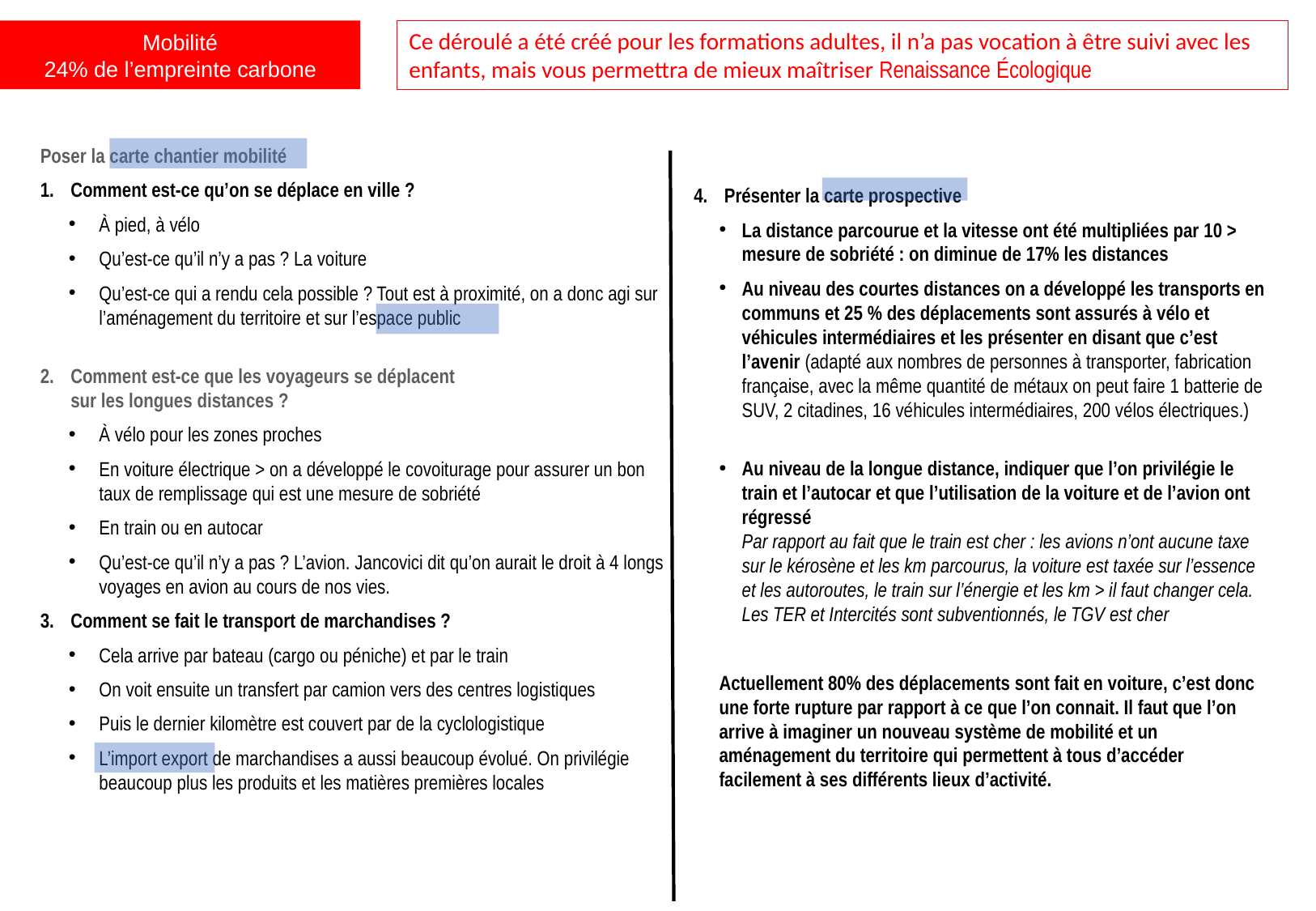

Mobilité
24% de l’empreinte carbone
Ce déroulé a été créé pour les formations adultes, il n’a pas vocation à être suivi avec les enfants, mais vous permettra de mieux maîtriser Renaissance écologique
Poser la carte chantier mobilité
Comment est-ce qu’on se déplace en ville ?
À pied, à vélo
Qu’est-ce qu’il n’y a pas ? La voiture
Qu’est-ce qui a rendu cela possible ? Tout est à proximité, on a donc agi sur l’aménagement du territoire et sur l’espace public
Comment est-ce que les voyageurs se déplacent
sur les longues distances ?
À vélo pour les zones proches
En voiture électrique > on a développé le covoiturage pour assurer un bon taux de remplissage qui est une mesure de sobriété
En train ou en autocar
Qu’est-ce qu’il n’y a pas ? L’avion. Jancovici dit qu’on aurait le droit à 4 longs voyages en avion au cours de nos vies.
Comment se fait le transport de marchandises ?
Cela arrive par bateau (cargo ou péniche) et par le train
On voit ensuite un transfert par camion vers des centres logistiques
Puis le dernier kilomètre est couvert par de la cyclologistique
L’import export de marchandises a aussi beaucoup évolué. On privilégie beaucoup plus les produits et les matières premières locales

Présenter la carte prospective
La distance parcourue et la vitesse ont été multipliées par 10 > mesure de sobriété : on diminue de 17% les distances
Au niveau des courtes distances on a développé les transports en communs et 25 % des déplacements sont assurés à vélo et véhicules intermédiaires et les présenter en disant que c’est l’avenir (adapté aux nombres de personnes à transporter, fabrication française, avec la même quantité de métaux on peut faire 1 batterie de SUV, 2 citadines, 16 véhicules intermédiaires, 200 vélos électriques.)
Au niveau de la longue distance, indiquer que l’on privilégie le train et l’autocar et que l’utilisation de la voiture et de l’avion ont régressé
Par rapport au fait que le train est cher : les avions n’ont aucune taxe sur le kérosène et les km parcourus, la voiture est taxée sur l’essence et les autoroutes, le train sur l’énergie et les km > il faut changer cela. Les TER et Intercités sont subventionnés, le TGV est cher

Actuellement 80% des déplacements sont fait en voiture, c’est donc une forte rupture par rapport à ce que l’on connait. Il faut que l’on arrive à imaginer un nouveau système de mobilité et un aménagement du territoire qui permettent à tous d’accéder facilement à ses différents lieux d’activité.